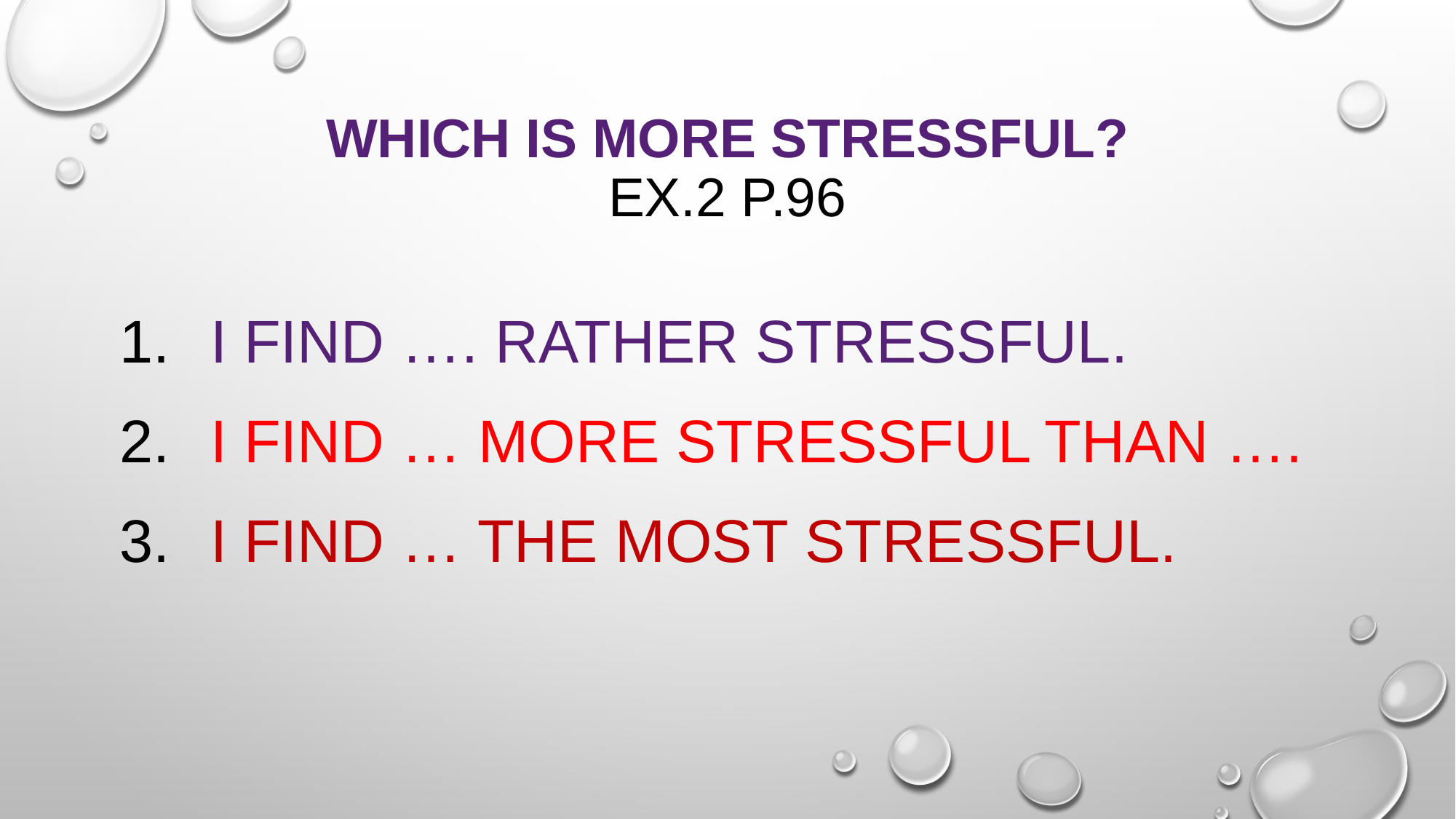

# Which is more stressful? Ex.2 p.96
I find …. Rather stressful.
I find … more stressful than ….
I find … the most stressful.